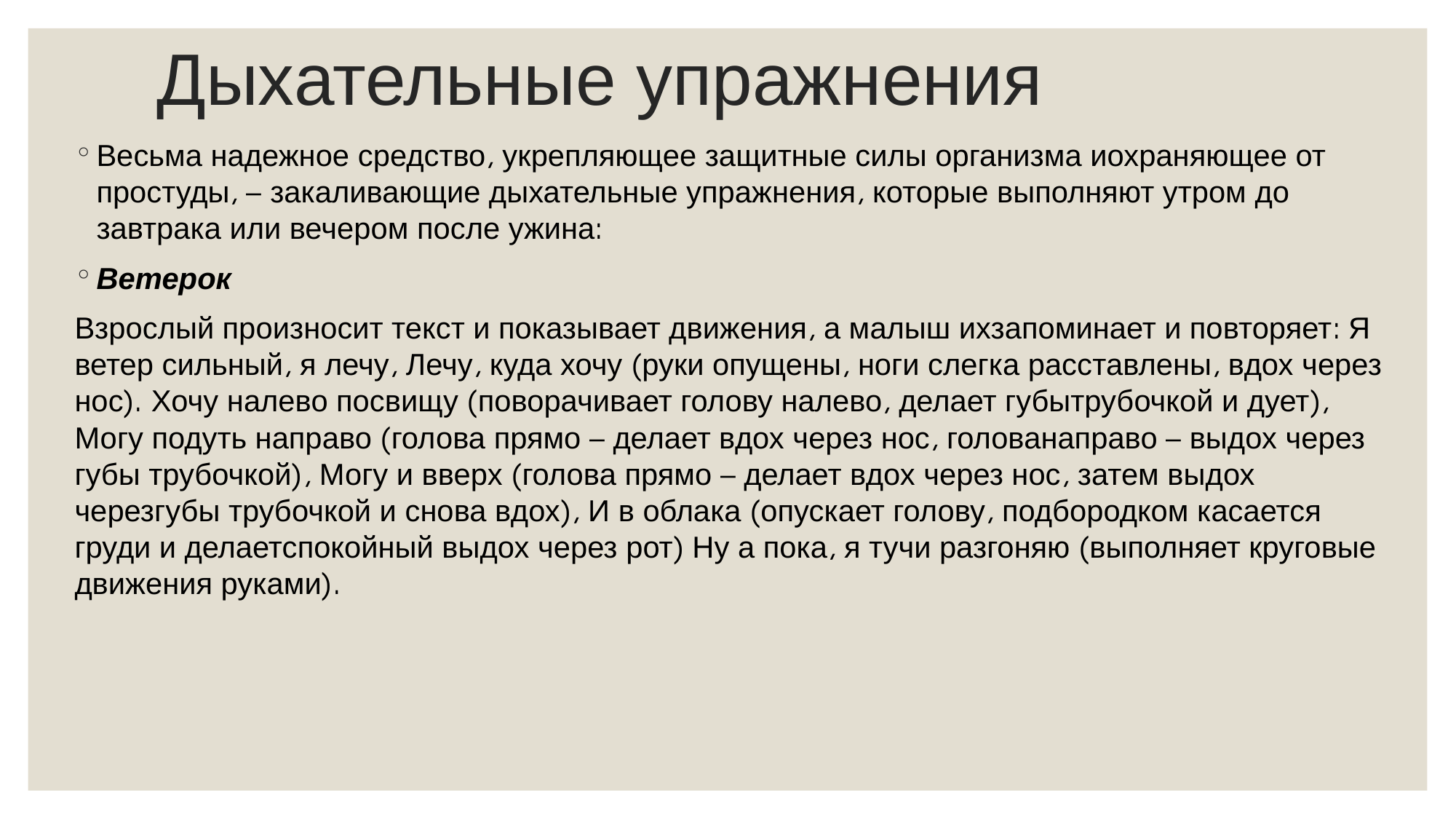

# Дыхательные упражнения
Весьма надежное средство, укрепляющее защитные силы организма иохраняющее от простуды, – закаливающие дыхательные упражнения, которые выполняют утром до завтрака или вечером после ужина:
Ветерок
Взрослый произносит текст и показывает движения, а малыш ихзапоминает и повторяет: Я ветер сильный, я лечу, Лечу, куда хочу (руки опущены, ноги слегка расставлены, вдох через нос). Хочу налево посвищу (поворачивает голову налево, делает губытрубочкой и дует), Могу подуть направо (голова прямо – делает вдох через нос, голованаправо – выдох через губы трубочкой), Могу и вверх (голова прямо – делает вдох через нос, затем выдох черезгубы трубочкой и снова вдох), И в облака (опускает голову, подбородком касается груди и делаетспокойный выдох через рот) Ну а пока, я тучи разгоняю (выполняет круговые движения руками).